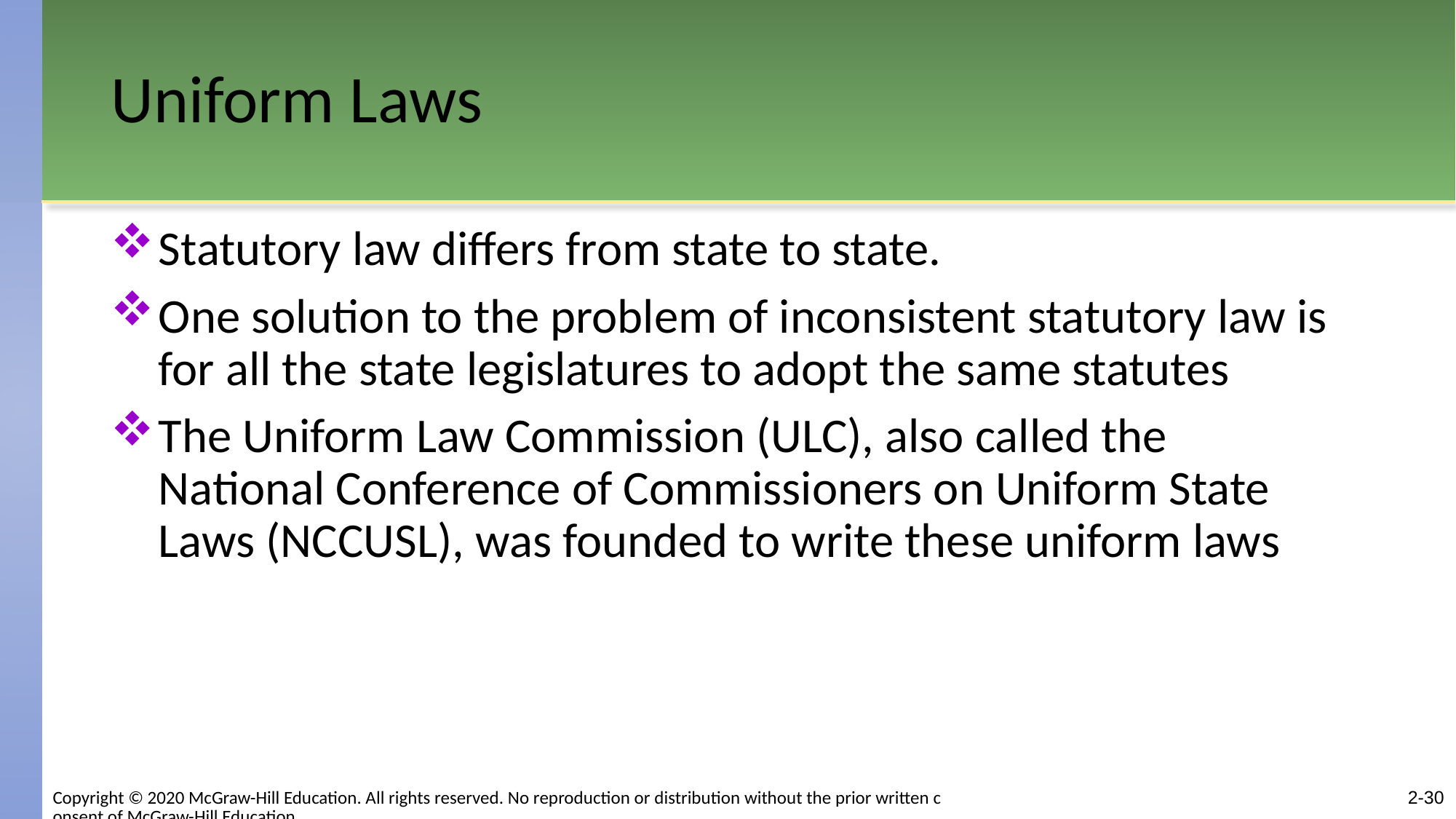

# Uniform Laws
Statutory law differs from state to state.
One solution to the problem of inconsistent statutory law is for all the state legislatures to adopt the same statutes
The Uniform Law Commission (ULC), also called the National Conference of Commissioners on Uniform State Laws (NCCUSL), was founded to write these uniform laws
2-30
Copyright © 2020 McGraw-Hill Education. All rights reserved. No reproduction or distribution without the prior written consent of McGraw-Hill Education.